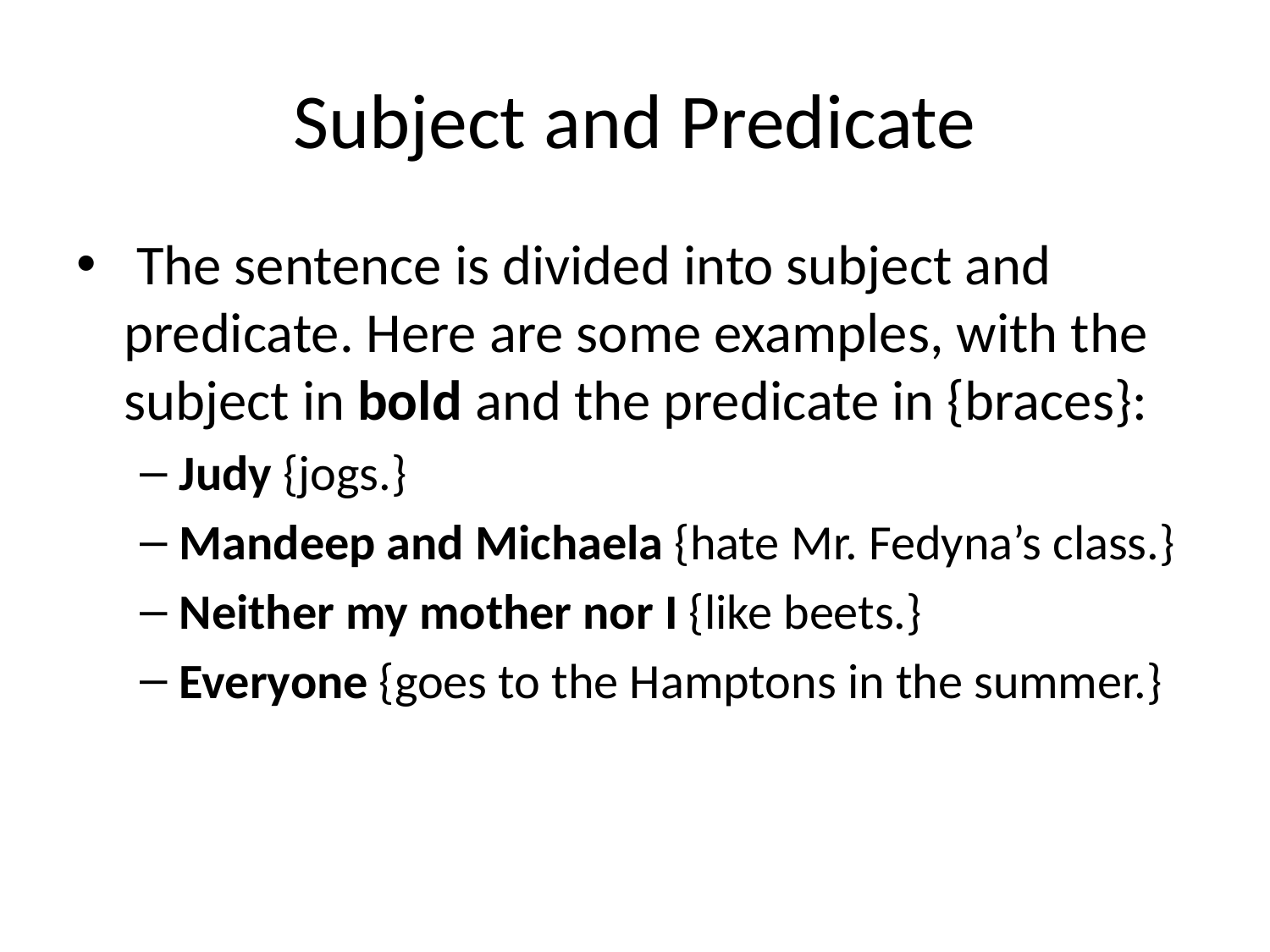

# Subject and Predicate
 The sentence is divided into subject and predicate. Here are some examples, with the subject in bold and the predicate in {braces}:
Judy {jogs.}
Mandeep and Michaela {hate Mr. Fedyna’s class.}
Neither my mother nor I {like beets.}
Everyone {goes to the Hamptons in the summer.}